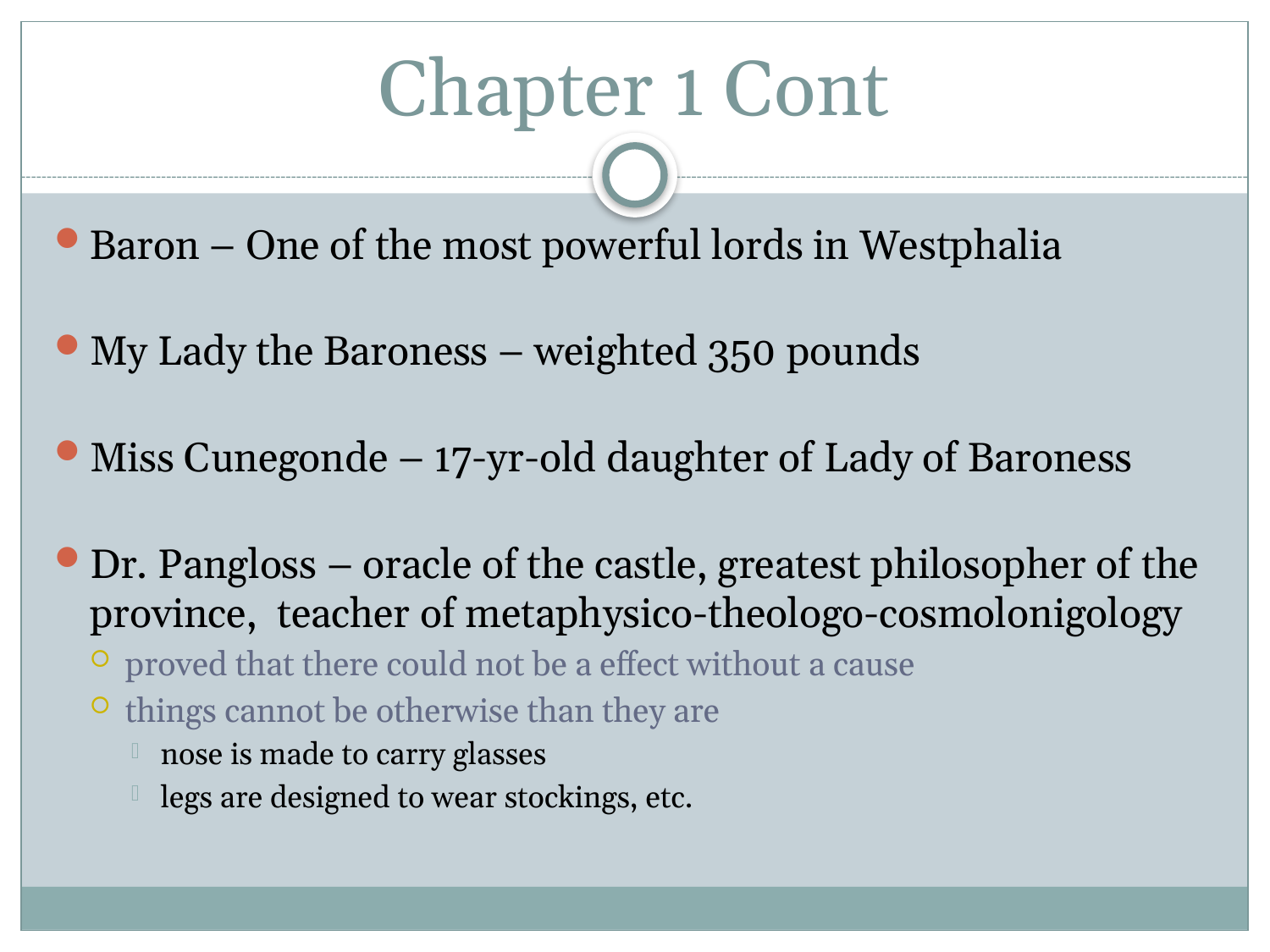

# Chapter 1 Cont
Baron – One of the most powerful lords in Westphalia
My Lady the Baroness – weighted 350 pounds
Miss Cunegonde – 17-yr-old daughter of Lady of Baroness
Dr. Pangloss – oracle of the castle, greatest philosopher of the province,  teacher of metaphysico-theologo-cosmolonigology
proved that there could not be a effect without a cause
things cannot be otherwise than they are
nose is made to carry glasses
legs are designed to wear stockings, etc.